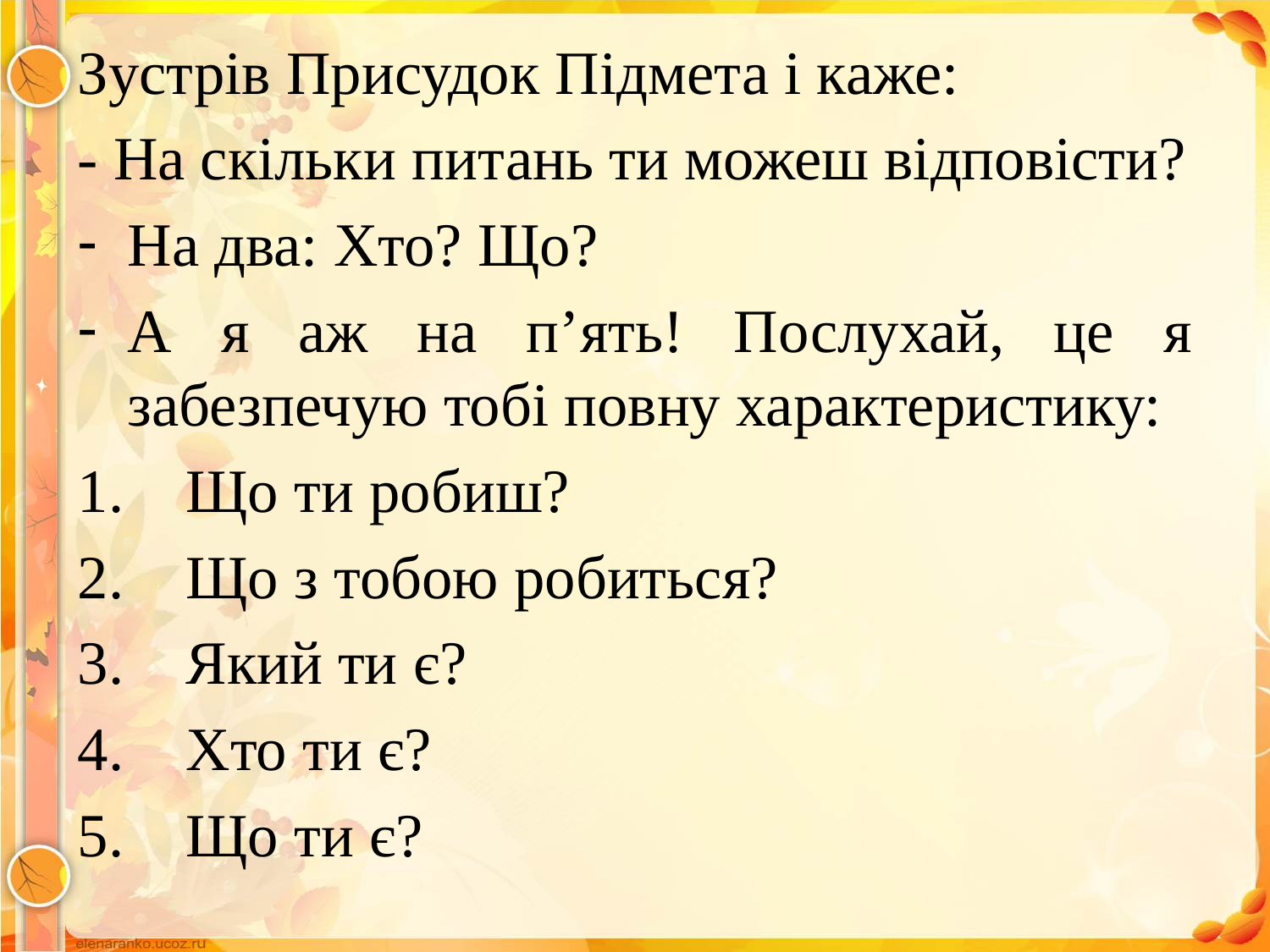

Зустрів Присудок Підмета і каже:
- На скільки питань ти можеш відповісти?
На два: Хто? Що?
А я аж на п’ять! Послухай, це я забезпечую тобі повну характеристику:
Що ти робиш?
Що з тобою робиться?
Який ти є?
Хто ти є?
Що ти є?